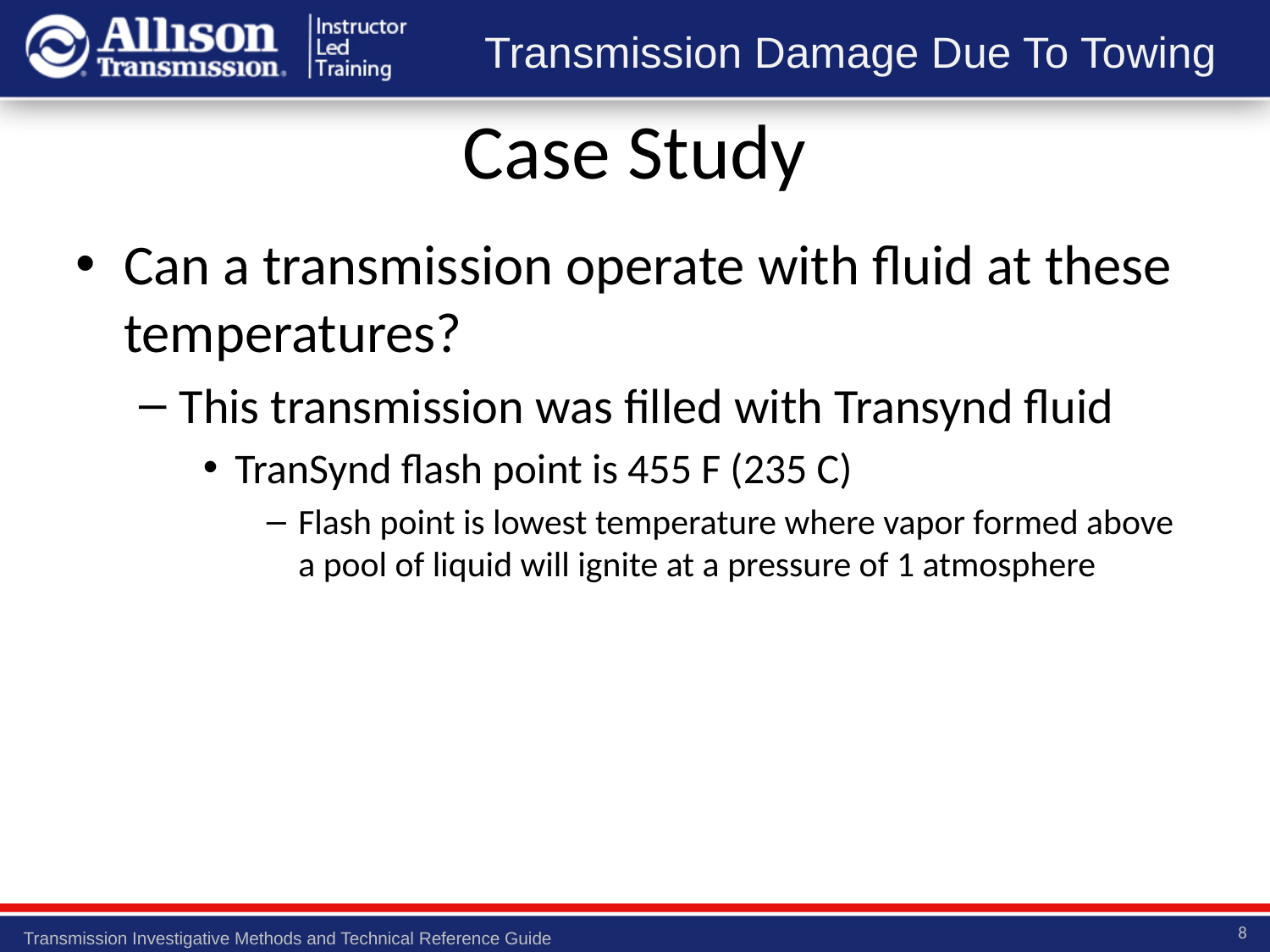

Case Study
Can a transmission operate with fluid at these temperatures?
This transmission was filled with Transynd fluid
TranSynd flash point is 455 F (235 C)
Flash point is lowest temperature where vapor formed above a pool of liquid will ignite at a pressure of 1 atmosphere
8